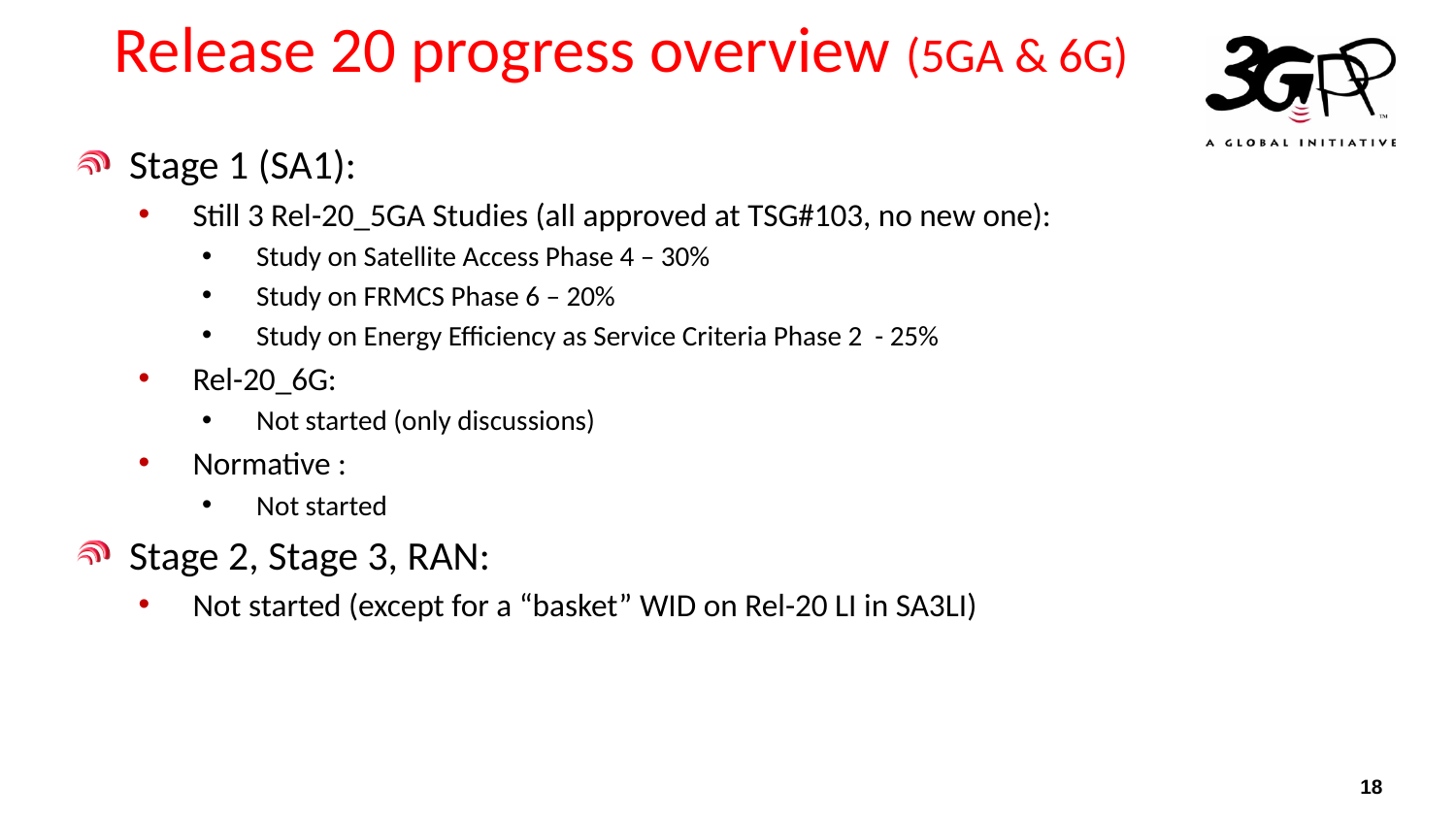

# Release 20 progress overview (5GA & 6G)
Stage 1 (SA1):
Still 3 Rel-20_5GA Studies (all approved at TSG#103, no new one):
Study on Satellite Access Phase 4 – 30%
Study on FRMCS Phase 6 – 20%
Study on Energy Efficiency as Service Criteria Phase 2  - 25%
Rel-20_6G:
Not started (only discussions)
Normative :
Not started
Stage 2, Stage 3, RAN:
Not started (except for a “basket” WID on Rel-20 LI in SA3LI)